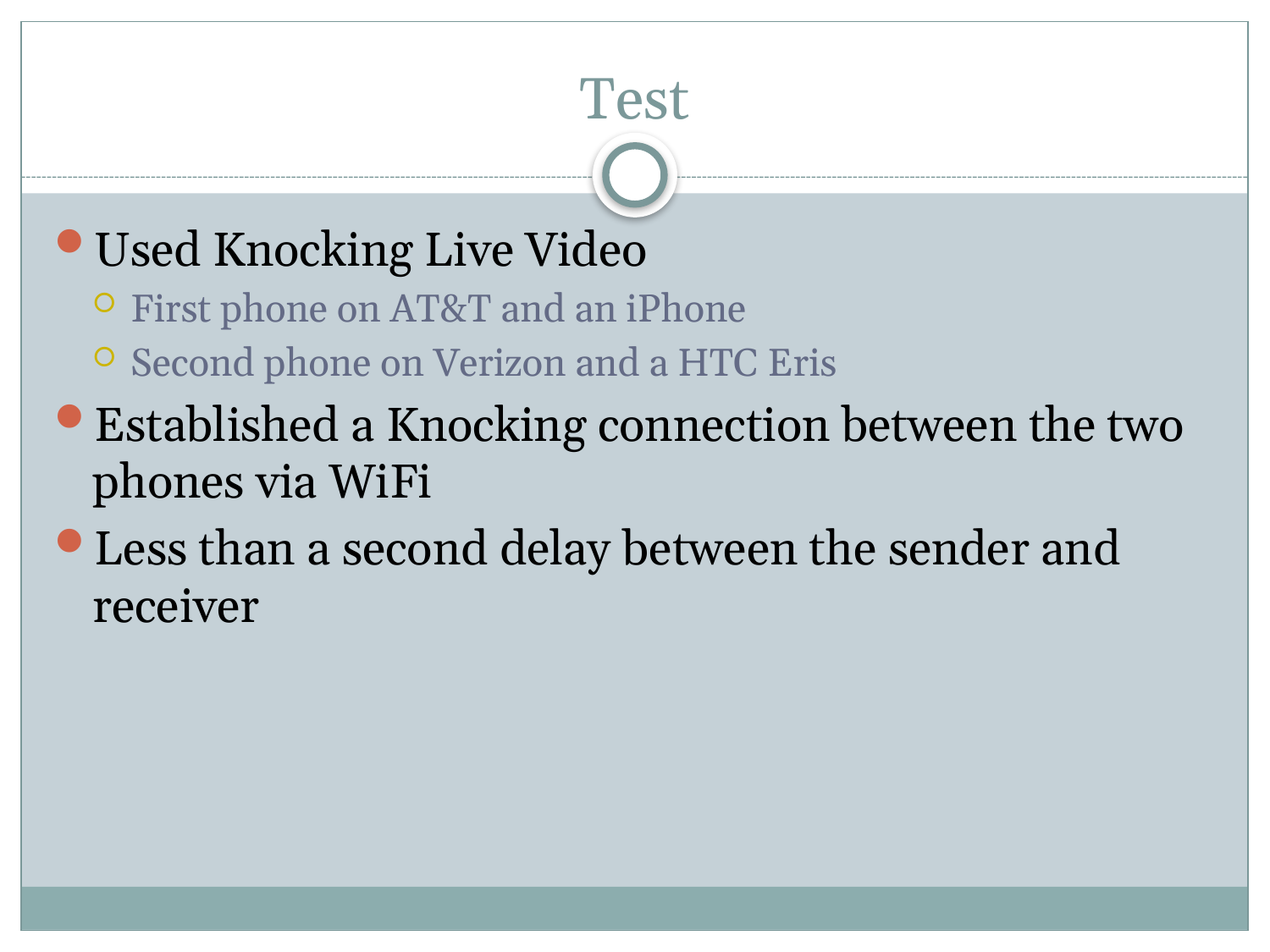

# Test
Used Knocking Live Video
First phone on AT&T and an iPhone
Second phone on Verizon and a HTC Eris
Established a Knocking connection between the two phones via WiFi
Less than a second delay between the sender and receiver